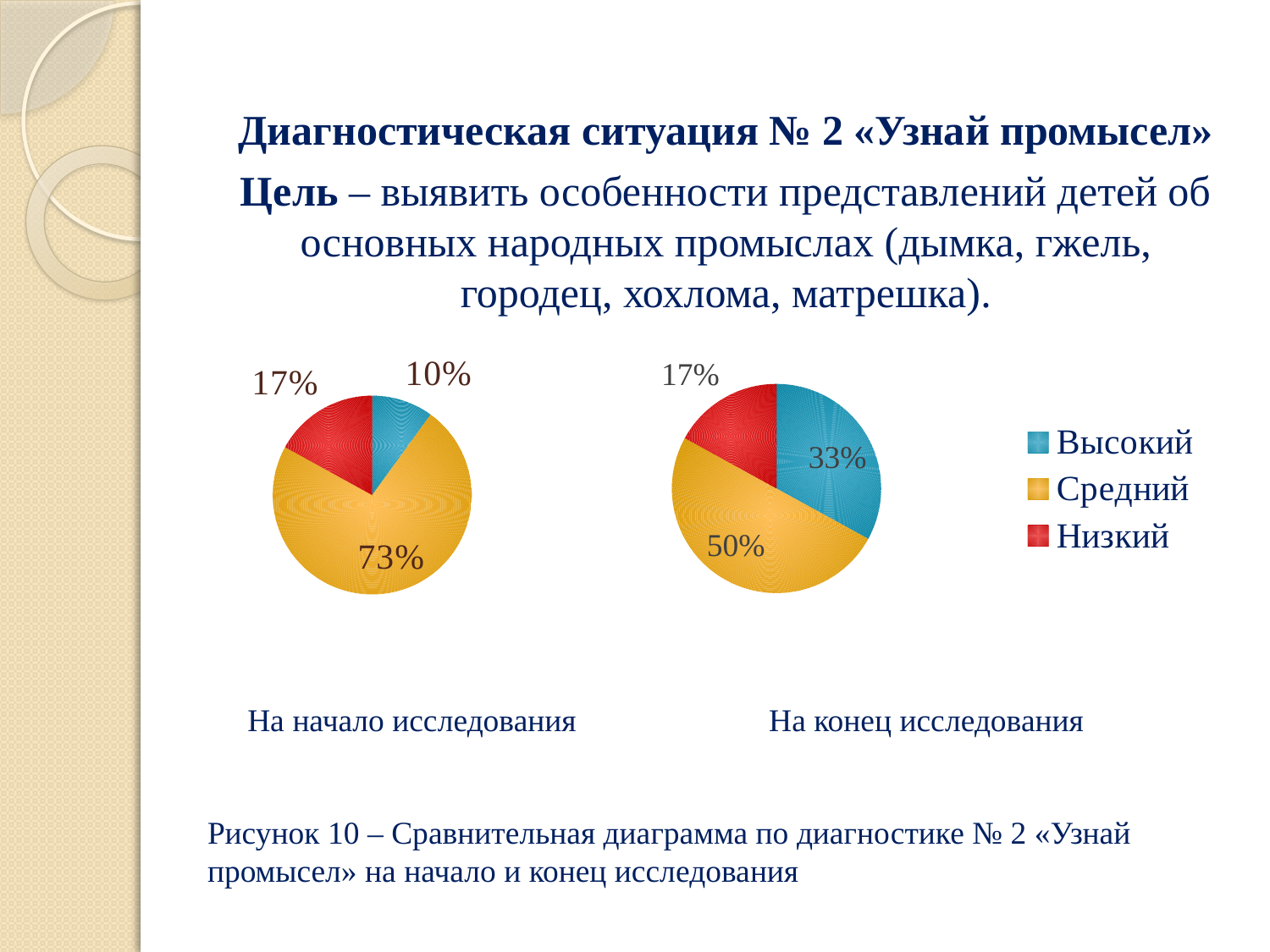

Диагностическая ситуация № 2 «Узнай промысел»
Цель – выявить особенности представлений детей об основных народных промыслах (дымка, гжель, городец, хохлома, матрешка).

### Chart

| Category | Продажи |
|---|---|
| Высокий  | 0.1 |
| Средний | 0.73 |
| Низкий | 0.17 |

### Chart

| Category | Столбец1 |
|---|---|
| Высокий | 0.33 |
| Средний | 0.5 |
| Низкий | 0.17 |
На начало исследования                        На конец исследования
Рисунок 10 – Сравнительная диаграмма по диагностике № 2 «Узнай промысел» на начало и конец исследования